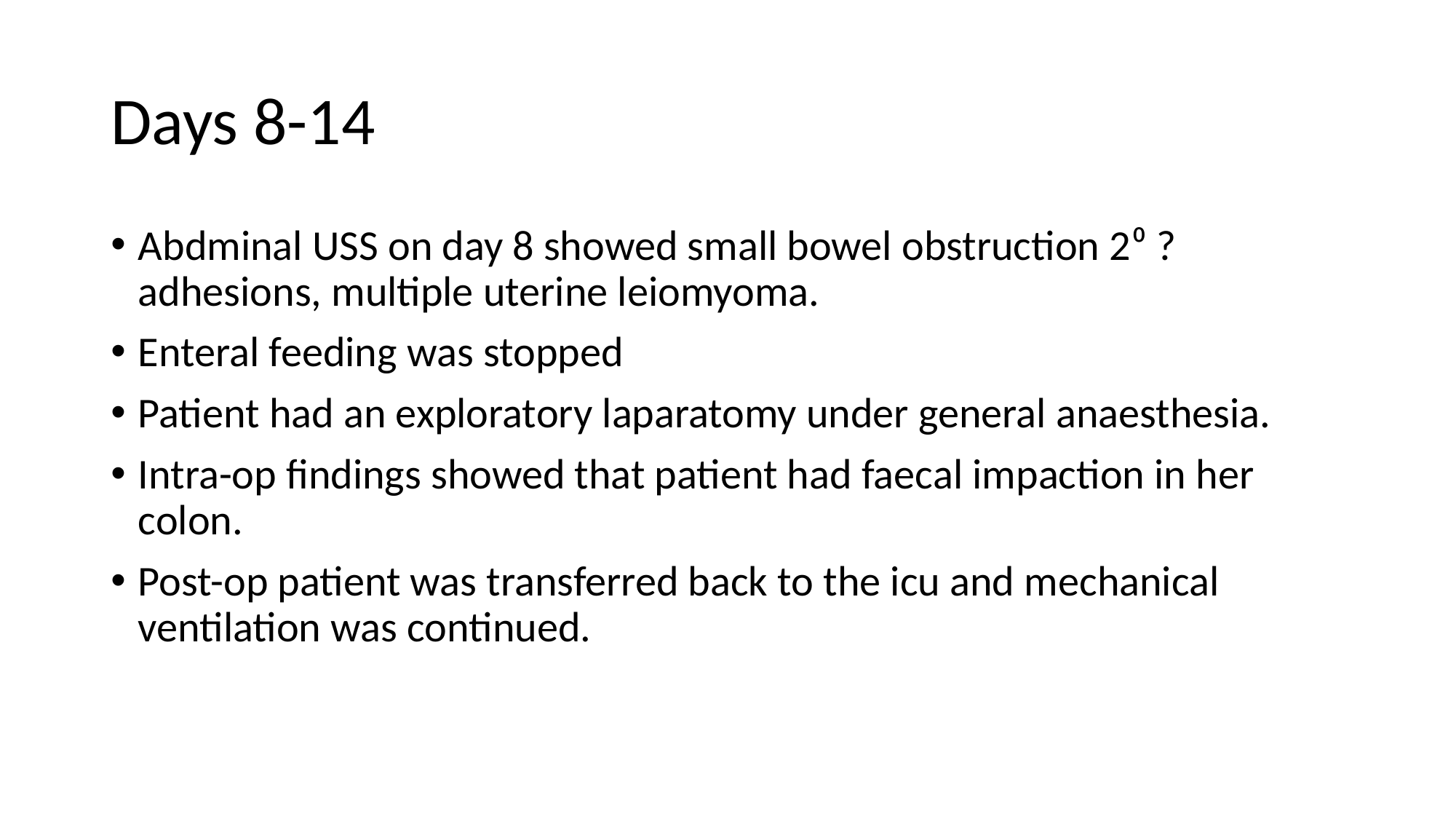

# Days 8-14
Abdminal USS on day 8 showed small bowel obstruction 2⁰ ?adhesions, multiple uterine leiomyoma.
Enteral feeding was stopped
Patient had an exploratory laparatomy under general anaesthesia.
Intra-op findings showed that patient had faecal impaction in her colon.
Post-op patient was transferred back to the icu and mechanical ventilation was continued.